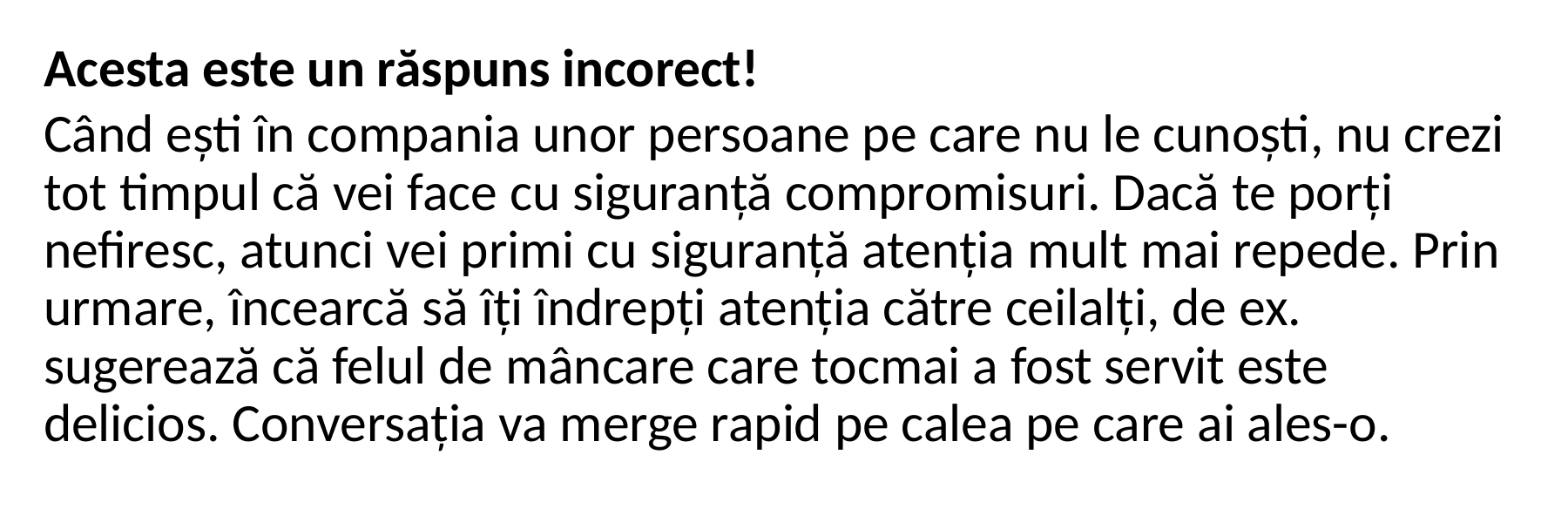

Acesta este un răspuns incorect!
Când ești în compania unor persoane pe care nu le cunoști, nu crezi tot timpul că vei face cu siguranță compromisuri. Dacă te porți nefiresc, atunci vei primi cu siguranță atenția mult mai repede. Prin urmare, încearcă să îți îndrepți atenția către ceilalți, de ex. sugerează că felul de mâncare care tocmai a fost servit este delicios. Conversația va merge rapid pe calea pe care ai ales-o.